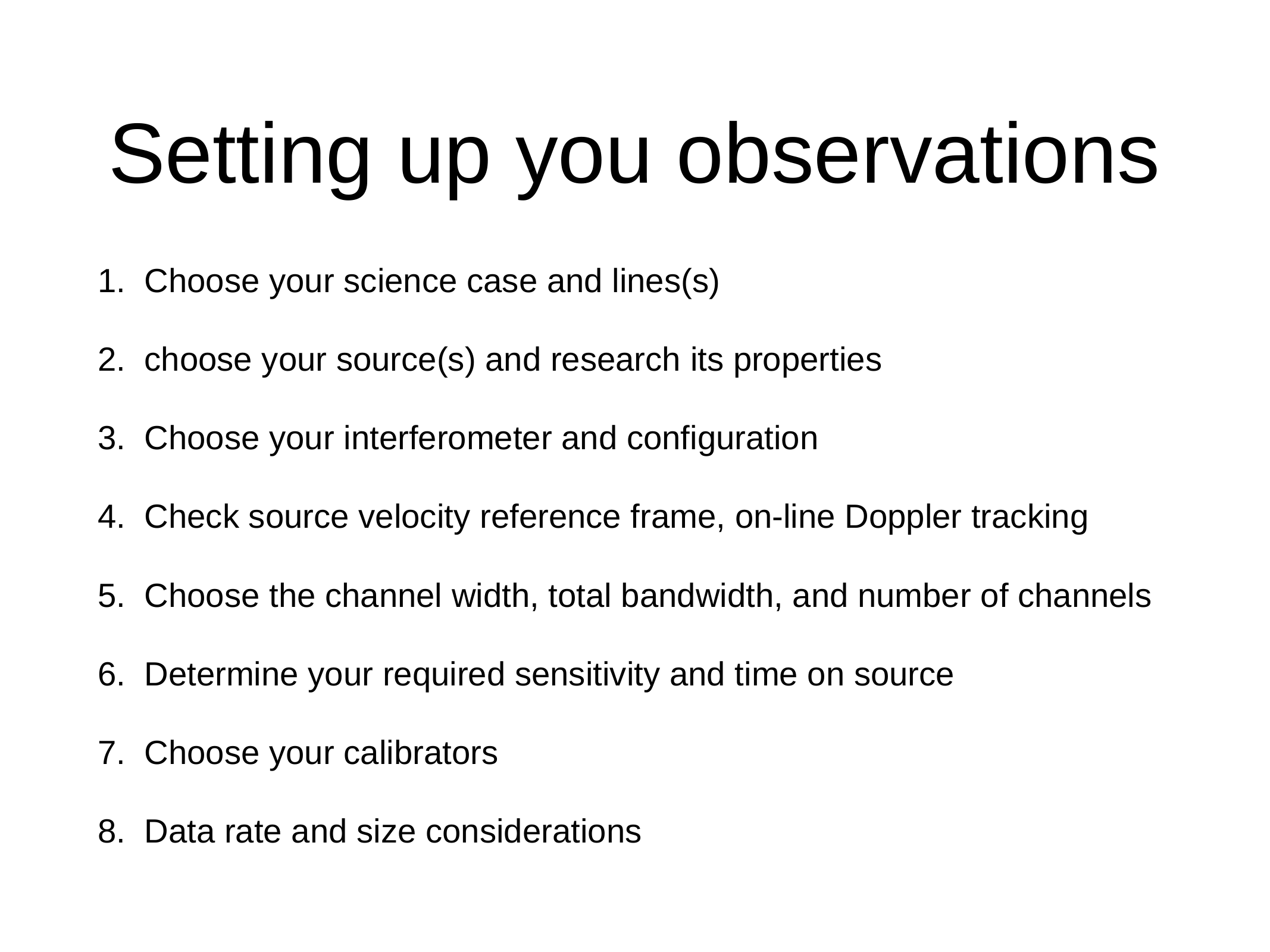

# Setting up you observations
Choose your science case and lines(s)
choose your source(s) and research its properties
Choose your interferometer and configuration
Check source velocity reference frame, on-line Doppler tracking
Choose the channel width, total bandwidth, and number of channels
Determine your required sensitivity and time on source
Choose your calibrators
Data rate and size considerations